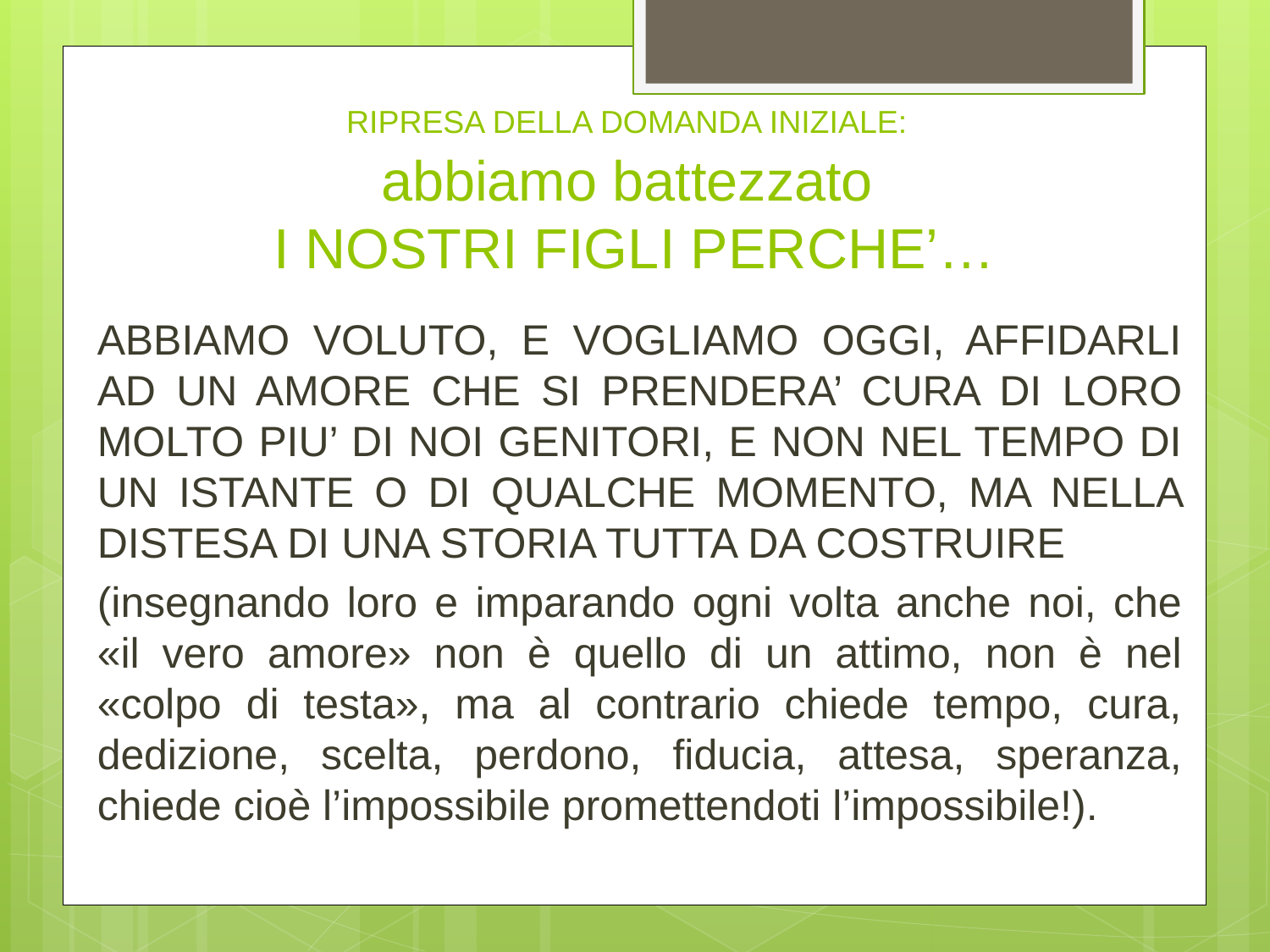

# RIPRESA DELLA DOMANDA INIZIALE: abbiamo battezzato I NOSTRI FIGLI PERCHE’…
ABBIAMO VOLUTO, E VOGLIAMO OGGI, AFFIDARLI AD UN AMORE CHE SI PRENDERA’ CURA DI LORO MOLTO PIU’ DI NOI GENITORI, E NON NEL TEMPO DI UN ISTANTE O DI QUALCHE MOMENTO, MA NELLA DISTESA DI UNA STORIA TUTTA DA COSTRUIRE
(insegnando loro e imparando ogni volta anche noi, che «il vero amore» non è quello di un attimo, non è nel «colpo di testa», ma al contrario chiede tempo, cura, dedizione, scelta, perdono, fiducia, attesa, speranza, chiede cioè l’impossibile promettendoti l’impossibile!).